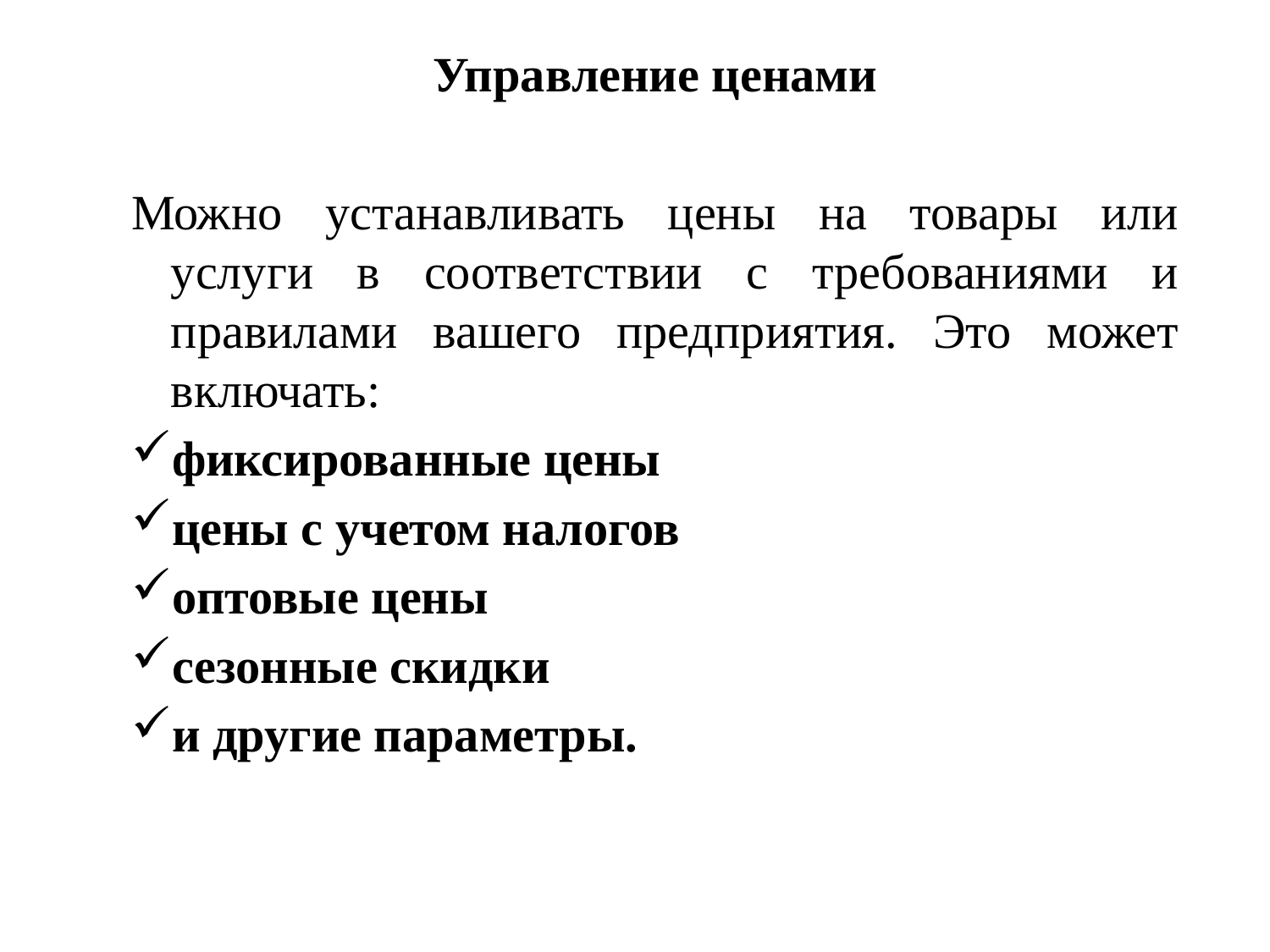

Управление ценами

Можно устанавливать цены на товары или услуги в соответствии с требованиями и правилами вашего предприятия. Это может включать:
фиксированные цены
цены с учетом налогов
оптовые цены
сезонные скидки
и другие параметры.